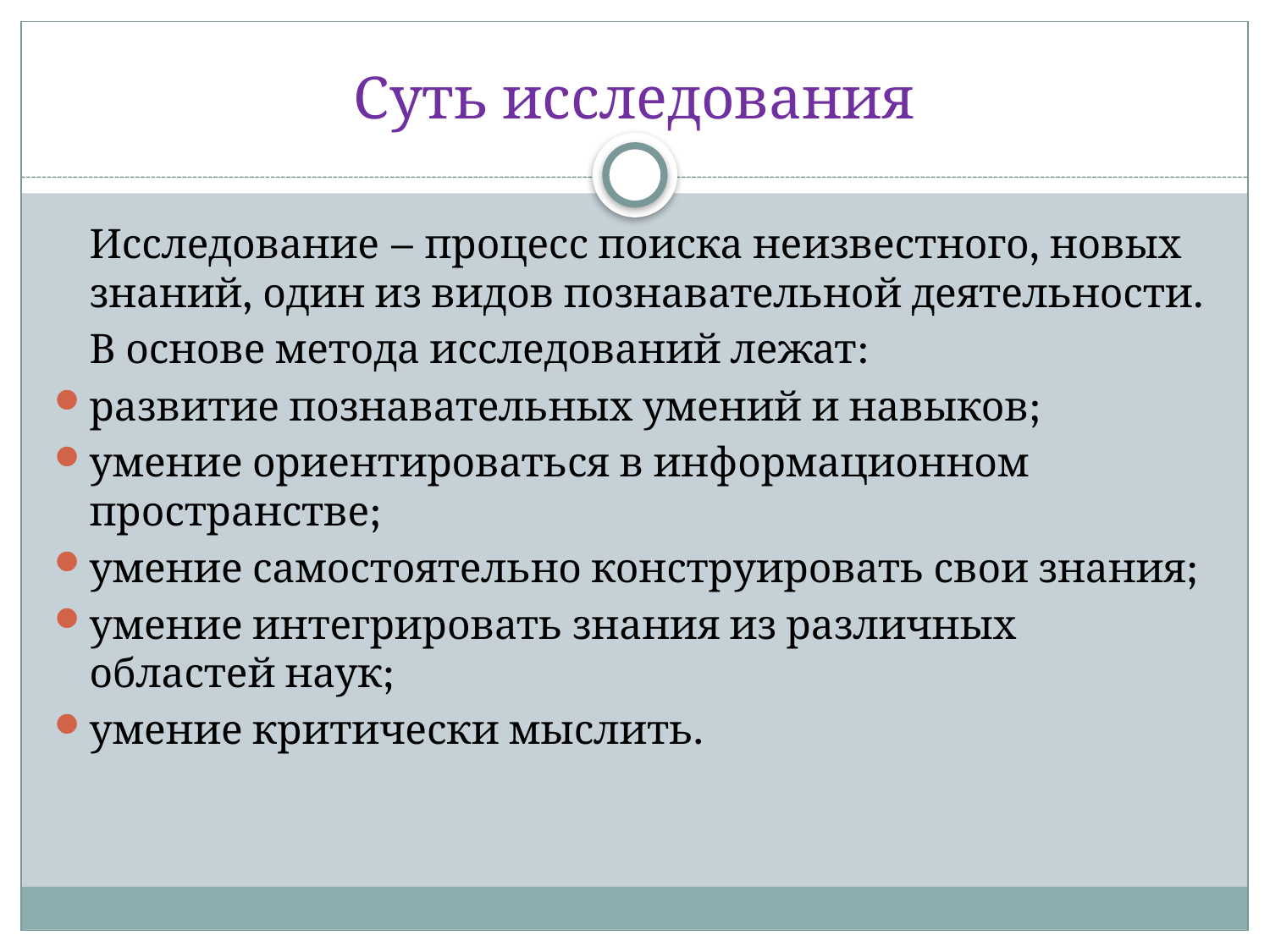

# Суть исследования
		Исследование – процесс поиска неизвестного, новых знаний, один из видов познавательной деятельности.
	В основе метода исследований лежат:
развитие познавательных умений и навыков;
умение ориентироваться в информационном пространстве;
умение самостоятельно конструировать свои знания;
умение интегрировать знания из различных областей наук;
умение критически мыслить.